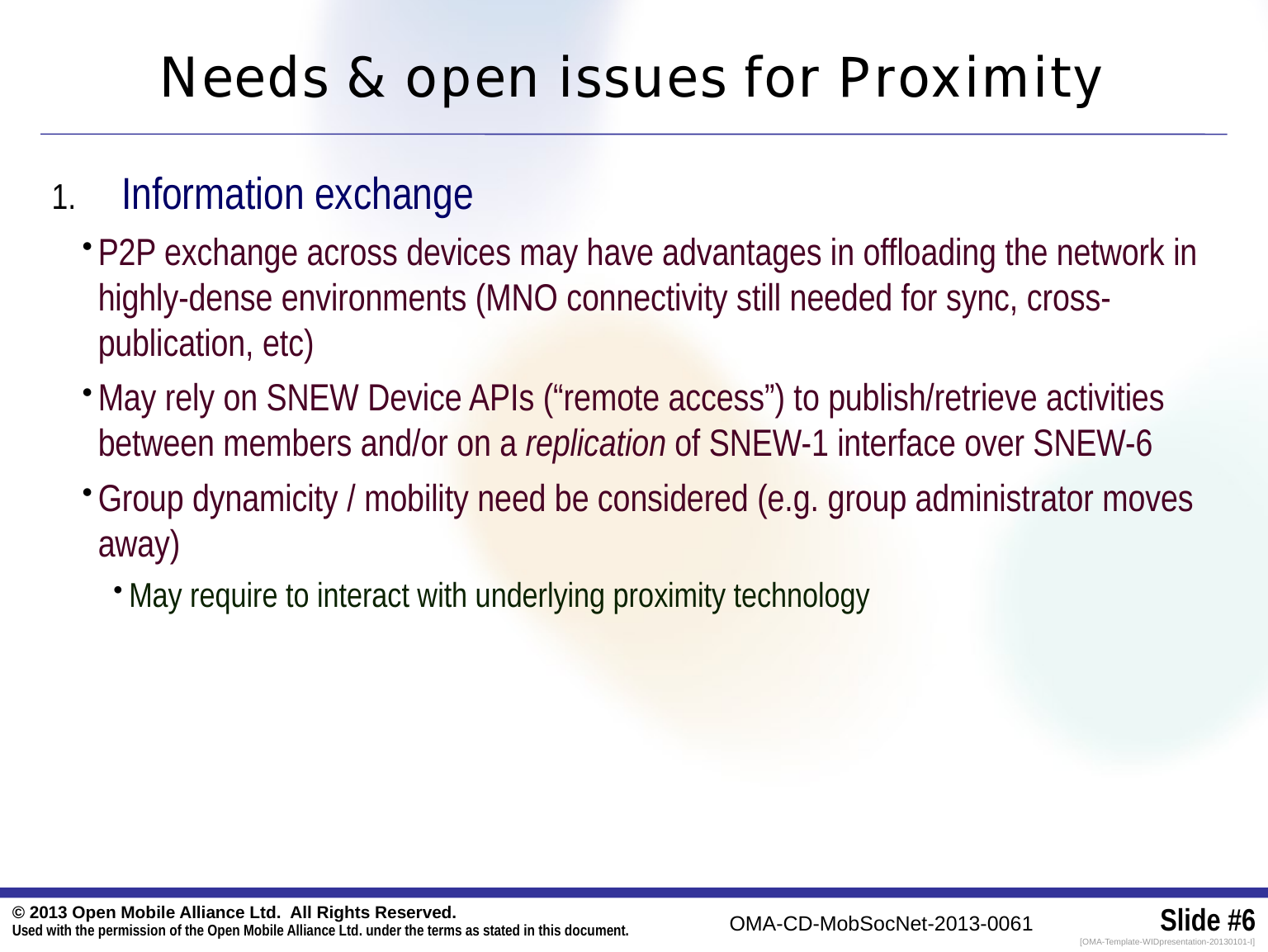

# Needs & open issues for Proximity
Information exchange
P2P exchange across devices may have advantages in offloading the network in highly-dense environments (MNO connectivity still needed for sync, cross-publication, etc)
May rely on SNEW Device APIs (“remote access”) to publish/retrieve activities between members and/or on a replication of SNEW-1 interface over SNEW-6
Group dynamicity / mobility need be considered (e.g. group administrator moves away)
May require to interact with underlying proximity technology